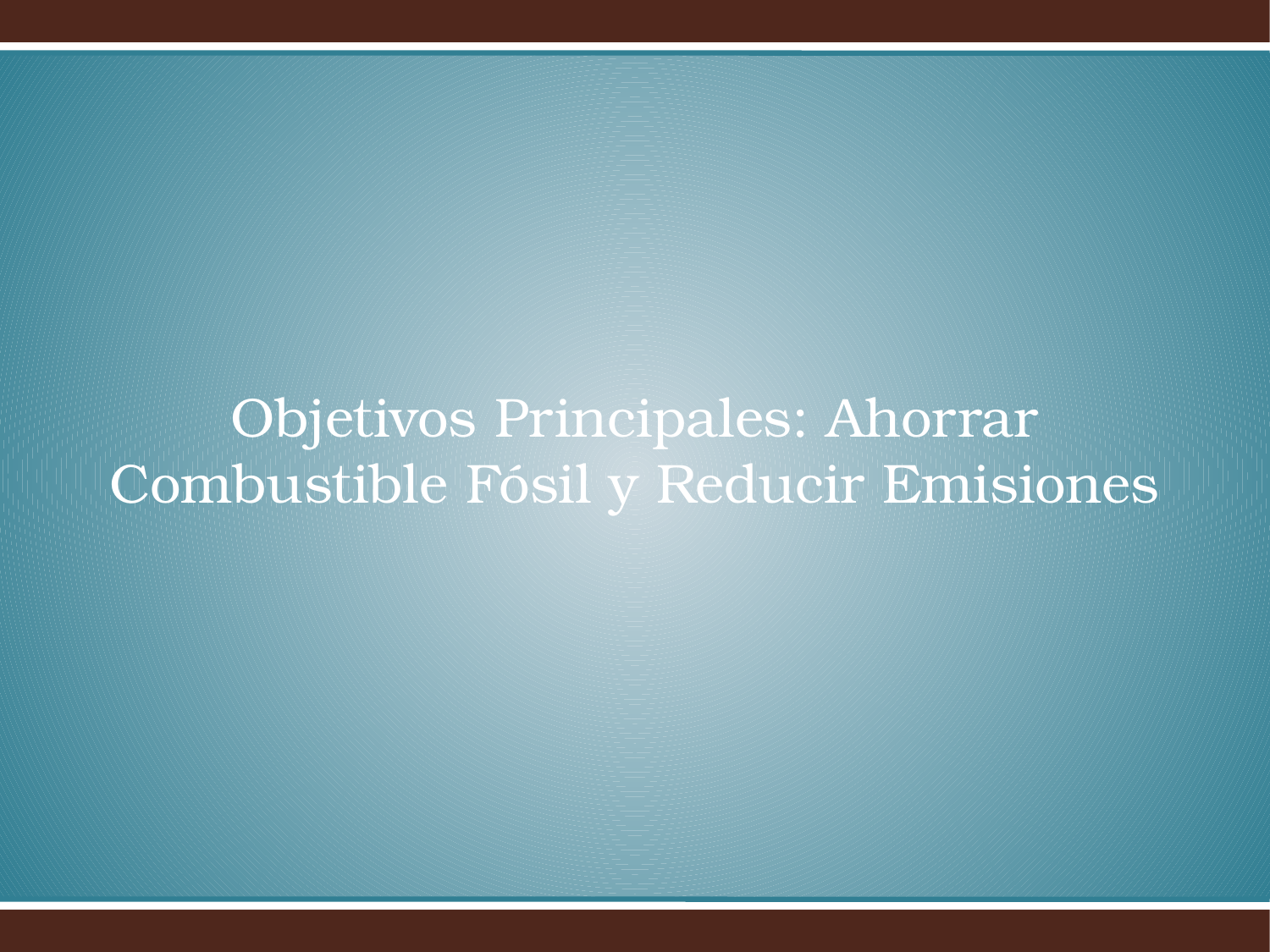

# Objetivos Principales: Ahorrar Combustible Fósil y Reducir Emisiones